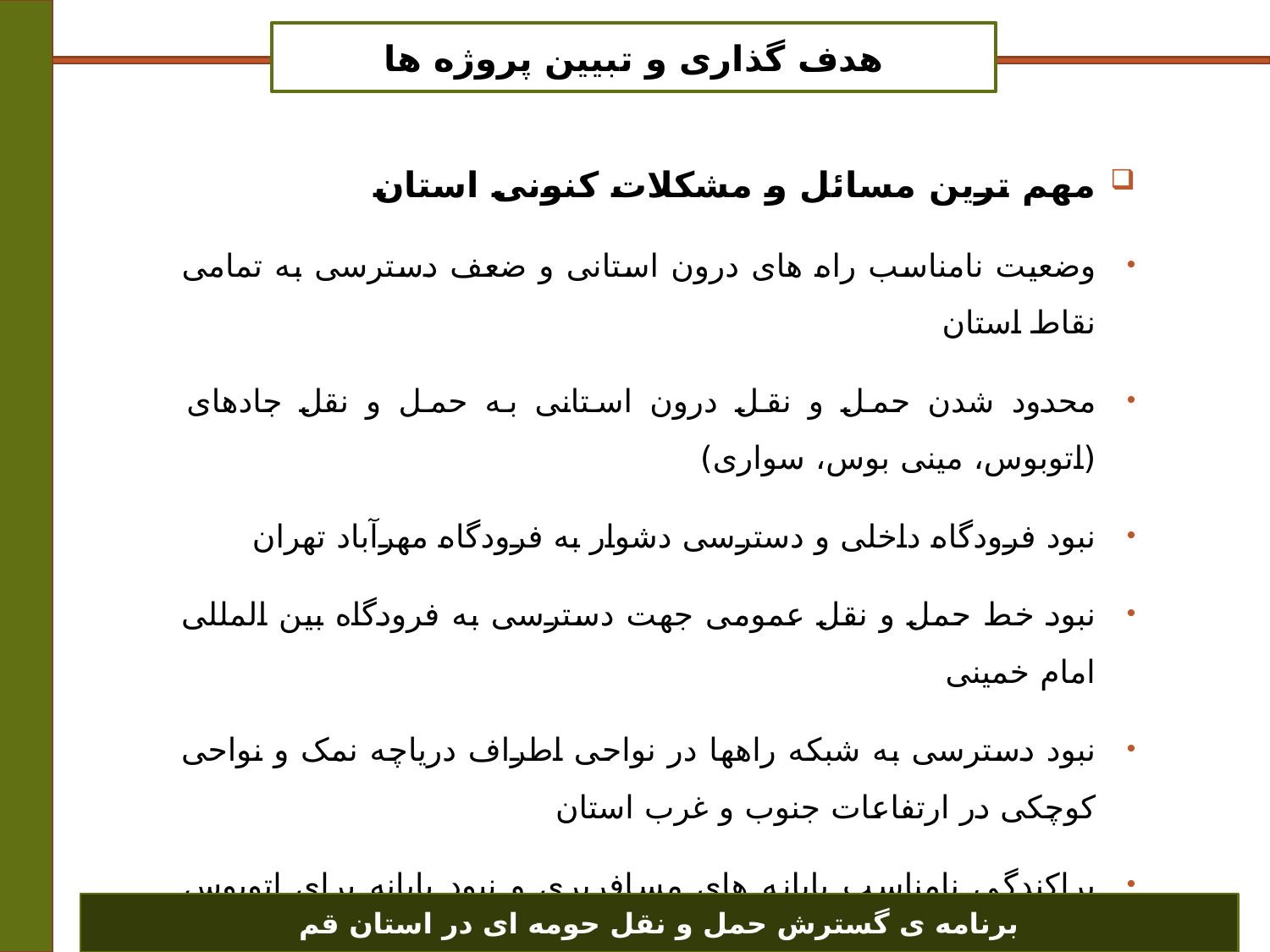

هدف گذاری و تبیین پروژه ها

مهم ترین مسائل و مشکلات کنونی استان
وضعیت نامناسب راه های درون استانی و ضعف دسترسی به تمامی نقاط استان
محدود شدن حمل و نقل درون استانی به حمل و نقل جاده­ای (اتوبوس، مینی بوس، سواری)
نبود فرودگاه داخلی و دسترسی دشوار به فرودگاه مهرآباد تهران
نبود خط حمل و نقل عمومی جهت دسترسی به فرودگاه بین المللی امام خمینی
نبود دسترسی به شبکه راه­ها در نواحی اطراف دریاچه نمک و نواحی کوچکی در ارتفاعات جنوب و غرب استان
پراکندگی نامناسب پایانه های مسافربری و نبود پایانه برای اتوبوس های مسافربری وروردی به استان
برنامه ی گسترش حمل و نقل حومه ای در استان قم